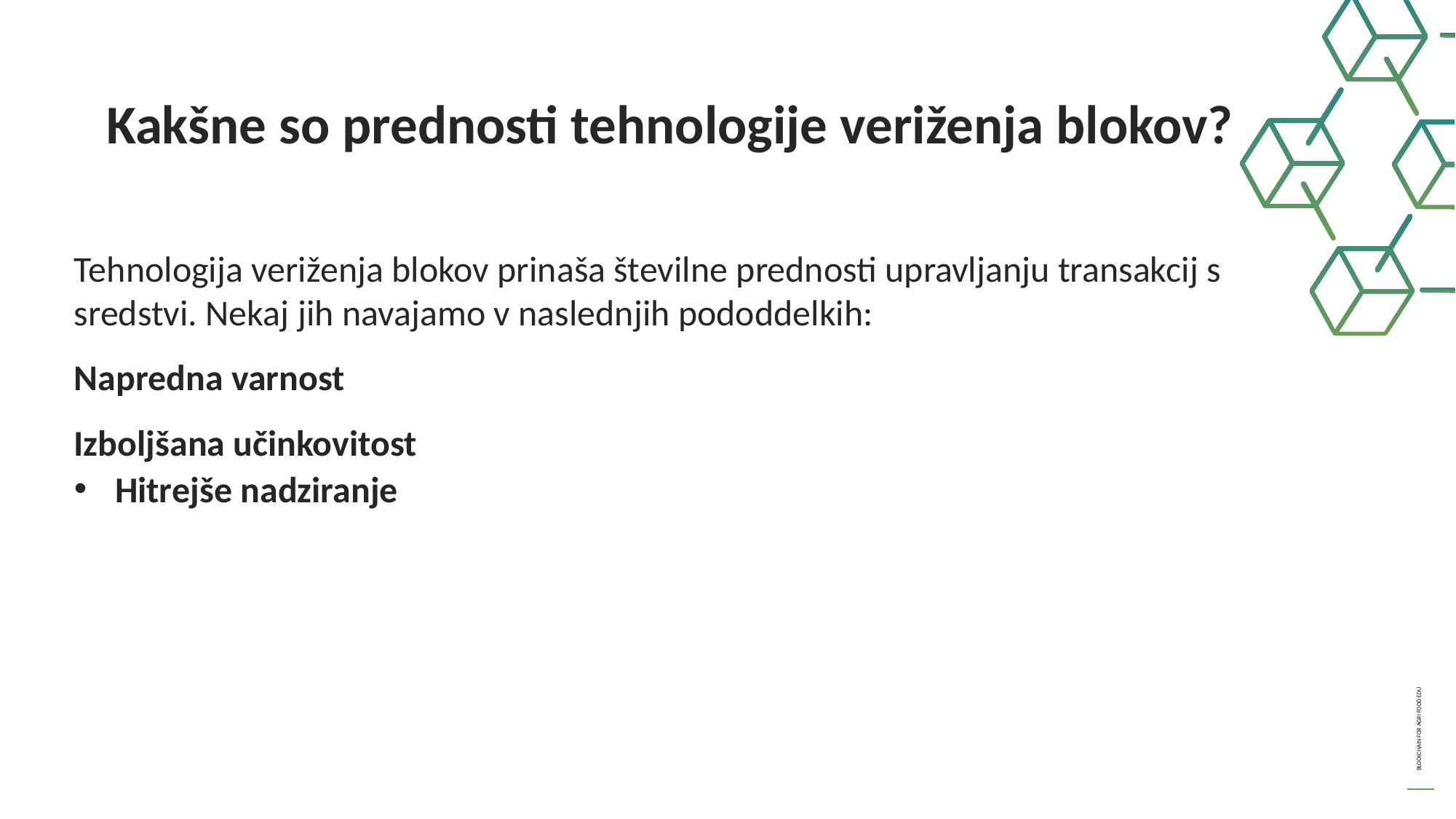

Kakšne so prednosti tehnologije veriženja blokov?
Tehnologija veriženja blokov prinaša številne prednosti upravljanju transakcij s sredstvi. Nekaj jih navajamo v naslednjih pododdelkih:
Napredna varnost
Izboljšana učinkovitost
Hitrejše nadziranje